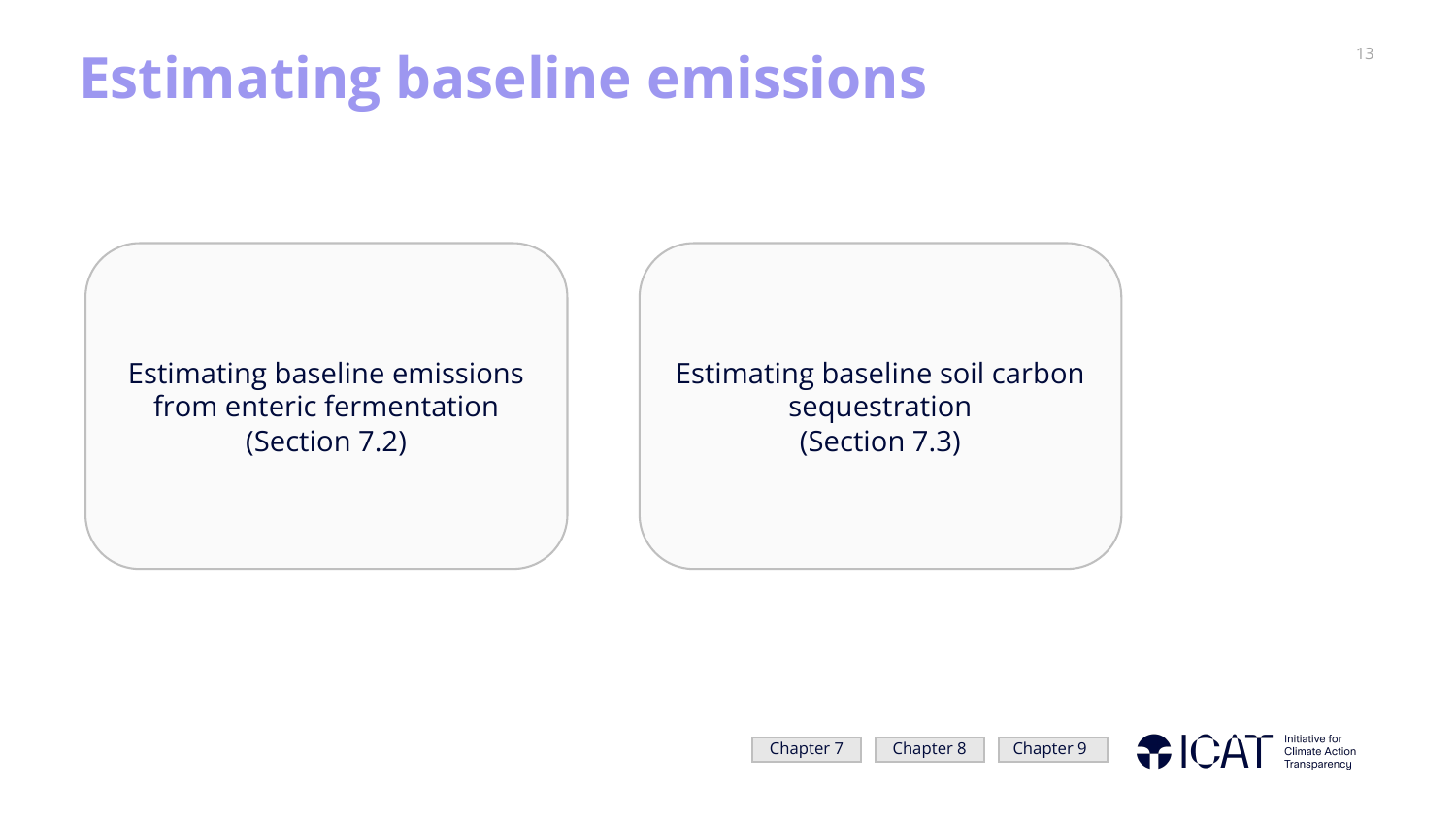

# Estimating baseline emissions
Estimating baseline emissions from enteric fermentation
(Section 7.2)
Estimating baseline soil carbon sequestration
(Section 7.3)
Chapter 7

Chapter 8

Chapter 9